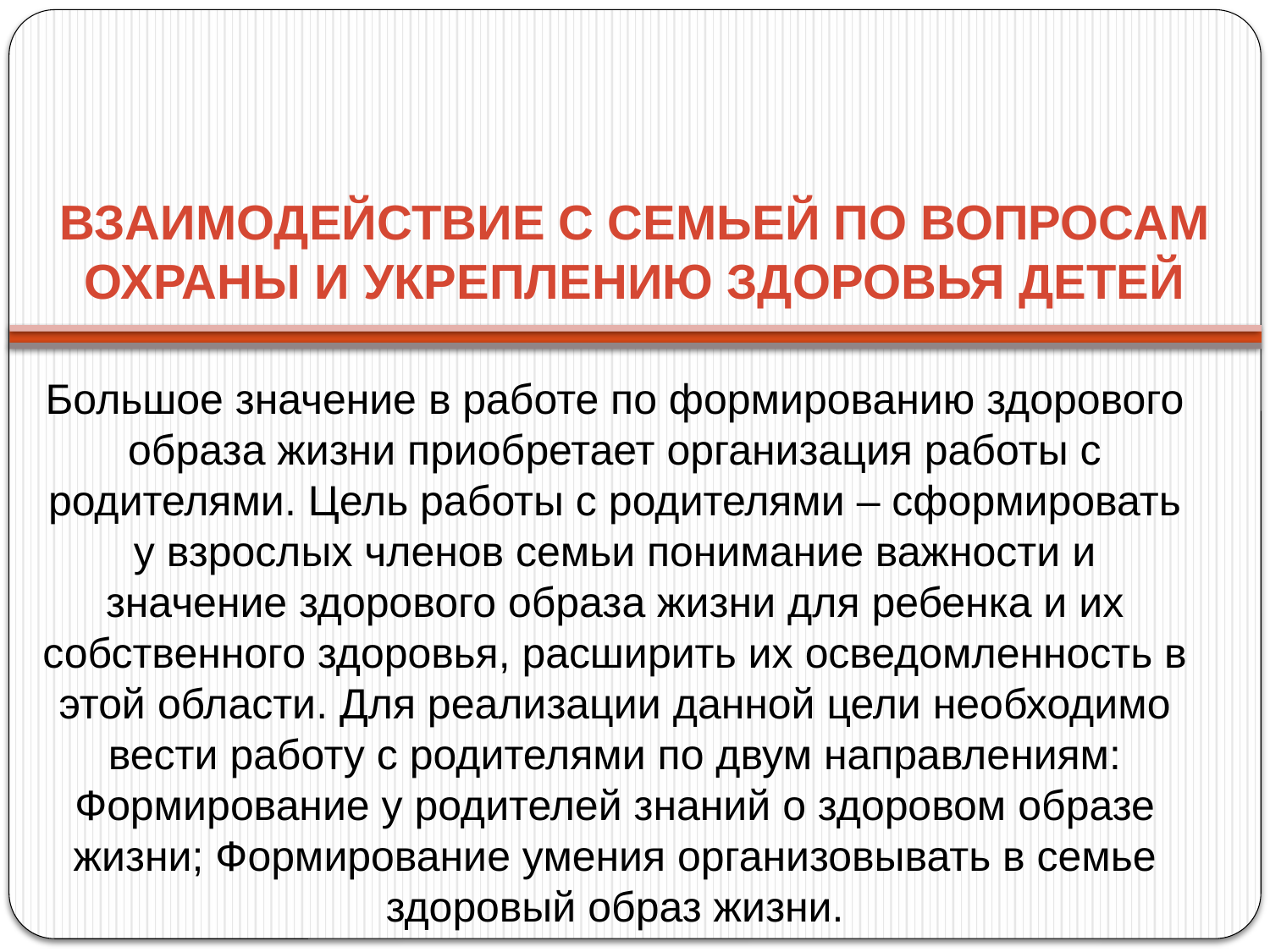

# Взаимодействие с семьей по вопросам охраны и укреплению здоровья детей
Большое значение в работе по формированию здорового образа жизни приобретает организация работы с родителями. Цель работы с родителями – сформировать у взрослых членов семьи понимание важности и значение здорового образа жизни для ребенка и их собственного здоровья, расширить их осведомленность в этой области. Для реализации данной цели необходимо вести работу с родителями по двум направлениям: Формирование у родителей знаний о здоровом образе жизни; Формирование умения организовывать в семье здоровый образ жизни.